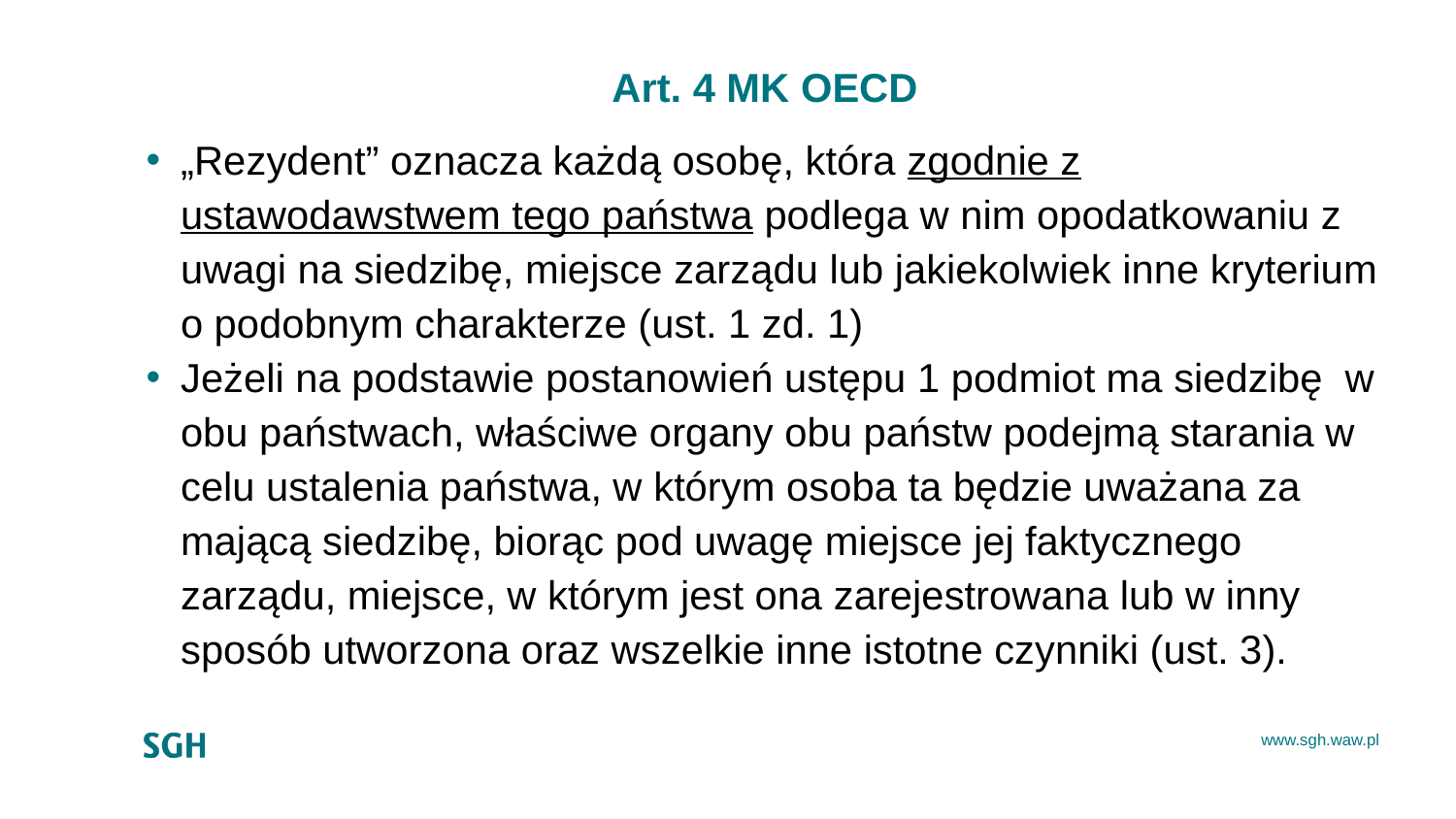

# Art. 4 MK OECD
„Rezydent” oznacza każdą osobę, która zgodnie z ustawodawstwem tego państwa podlega w nim opodatkowaniu z uwagi na siedzibę, miejsce zarządu lub jakiekolwiek inne kryterium o podobnym charakterze (ust. 1 zd. 1)
Jeżeli na podstawie postanowień ustępu 1 podmiot ma siedzibę  w obu państwach, właściwe organy obu państw podejmą starania w celu ustalenia państwa, w którym osoba ta będzie uważana za mającą siedzibę, biorąc pod uwagę miejsce jej faktycznego zarządu, miejsce, w którym jest ona zarejestrowana lub w inny sposób utworzona oraz wszelkie inne istotne czynniki (ust. 3).